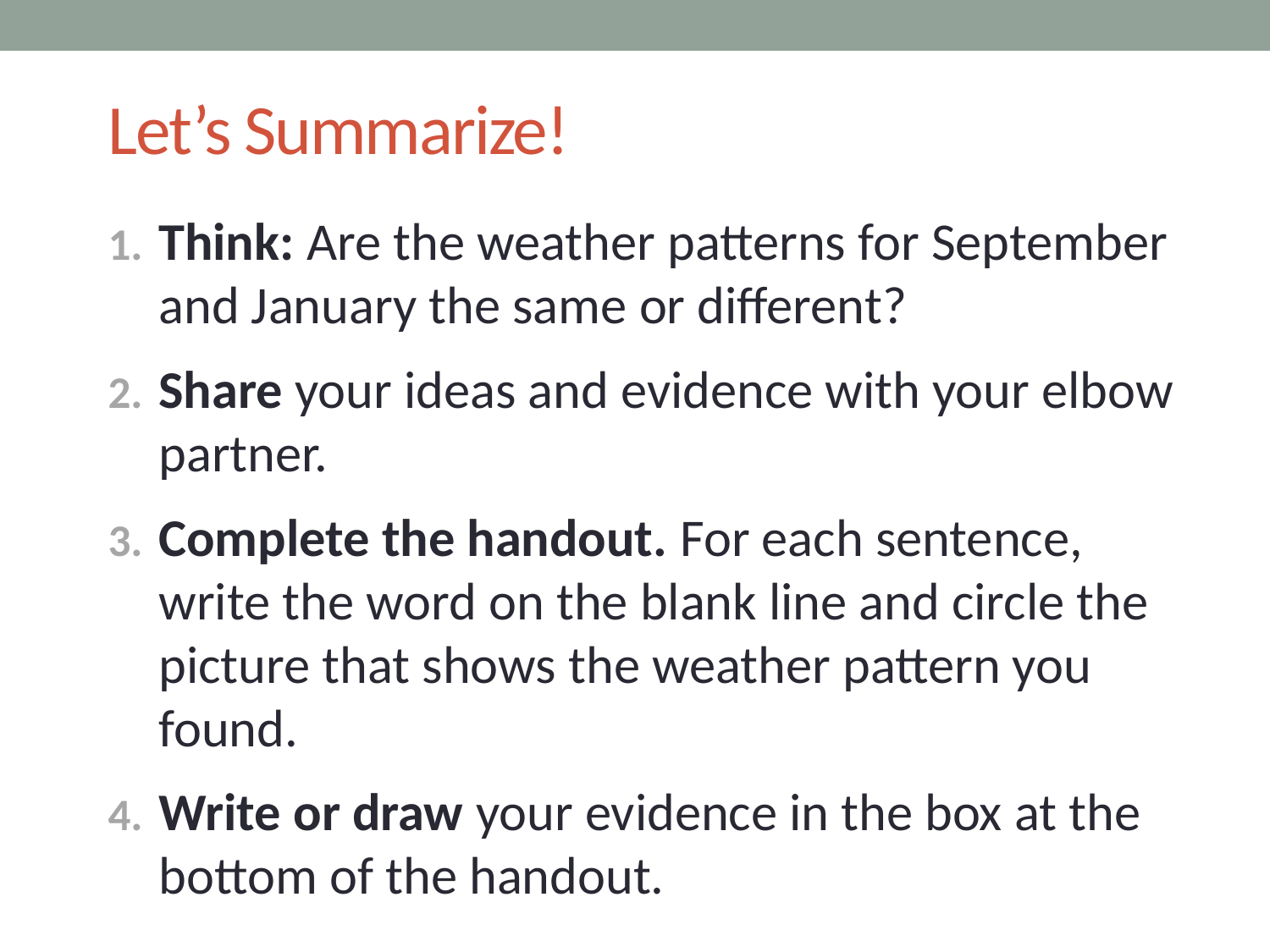

# Let’s Summarize!
Think: Are the weather patterns for September and January the same or different?
Share your ideas and evidence with your elbow partner.
Complete the handout. For each sentence, write the word on the blank line and circle the picture that shows the weather pattern you found.
Write or draw your evidence in the box at the bottom of the handout.